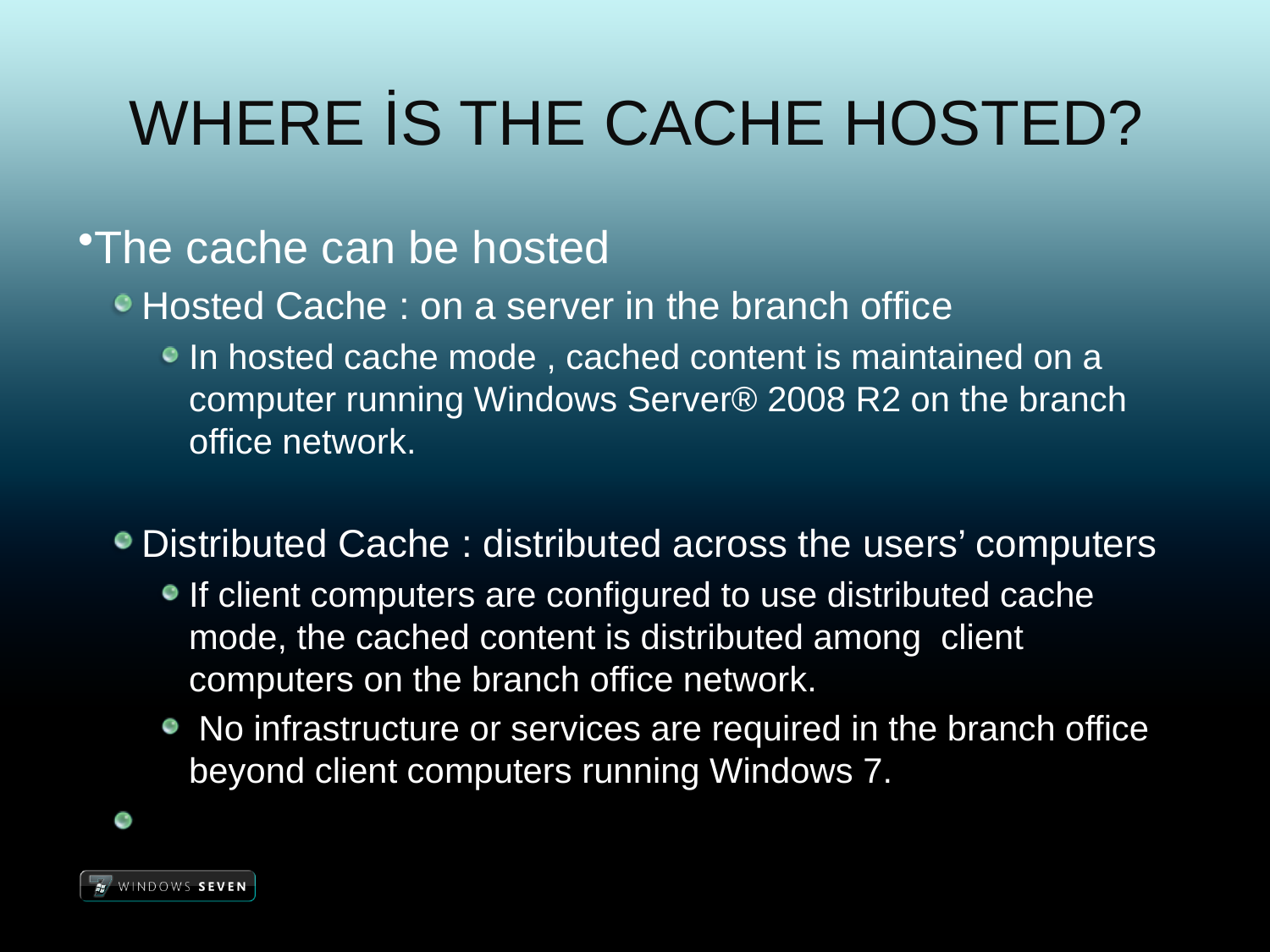

# Where is the cache hosted?
The cache can be hosted
Hosted Cache : on a server in the branch office
In hosted cache mode , cached content is maintained on a computer running Windows Server® 2008 R2 on the branch office network.

Distributed Cache : distributed across the users’ computers
If client computers are configured to use distributed cache mode, the cached content is distributed among  client computers on the branch office network.
 No infrastructure or services are required in the branch office beyond client computers running Windows 7.